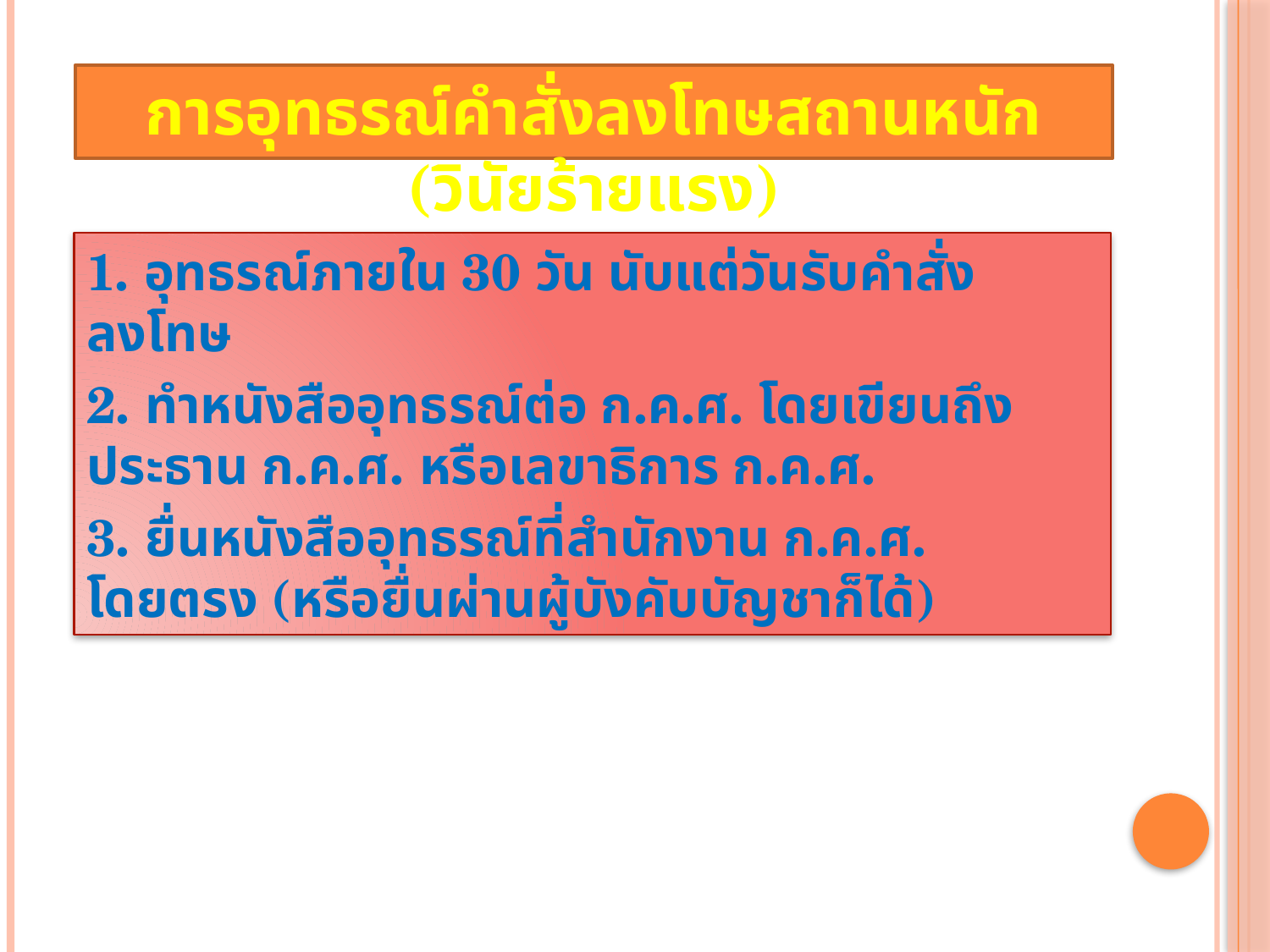

การอุทธรณ์คำสั่งลงโทษสถานหนัก (วินัยร้ายแรง)
1. อุทธรณ์ภายใน 30 วัน นับแต่วันรับคำสั่งลงโทษ
2. ทำหนังสืออุทธรณ์ต่อ ก.ค.ศ. โดยเขียนถึงประธาน ก.ค.ศ. หรือเลขาธิการ ก.ค.ศ.
3. ยื่นหนังสืออุทธรณ์ที่สำนักงาน ก.ค.ศ. โดยตรง (หรือยื่นผ่านผู้บังคับบัญชาก็ได้)